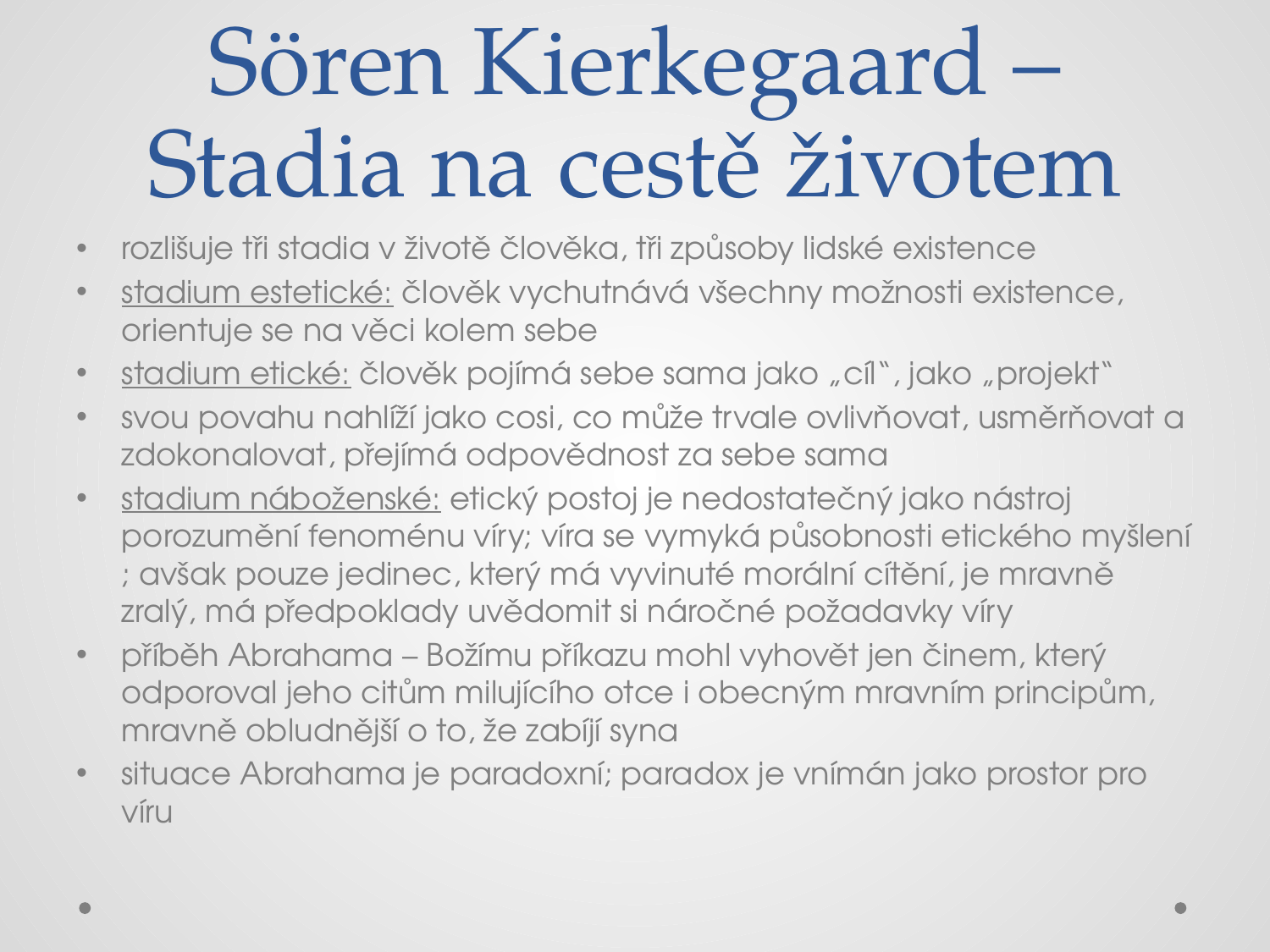

# Sören Kierkegaard – Stadia na cestě životem
rozlišuje tři stadia v životě člověka, tři způsoby lidské existence
stadium estetické: člověk vychutnává všechny možnosti existence, orientuje se na věci kolem sebe
stadium etické: člověk pojímá sebe sama jako „cíl“, jako „projekt“
svou povahu nahlíží jako cosi, co může trvale ovlivňovat, usměrňovat a zdokonalovat, přejímá odpovědnost za sebe sama
stadium náboženské: etický postoj je nedostatečný jako nástroj porozumění fenoménu víry; víra se vymyká působnosti etického myšlení ; avšak pouze jedinec, který má vyvinuté morální cítění, je mravně zralý, má předpoklady uvědomit si náročné požadavky víry
příběh Abrahama – Božímu příkazu mohl vyhovět jen činem, který odporoval jeho citům milujícího otce i obecným mravním principům, mravně obludnější o to, že zabíjí syna
situace Abrahama je paradoxní; paradox je vnímán jako prostor pro víru